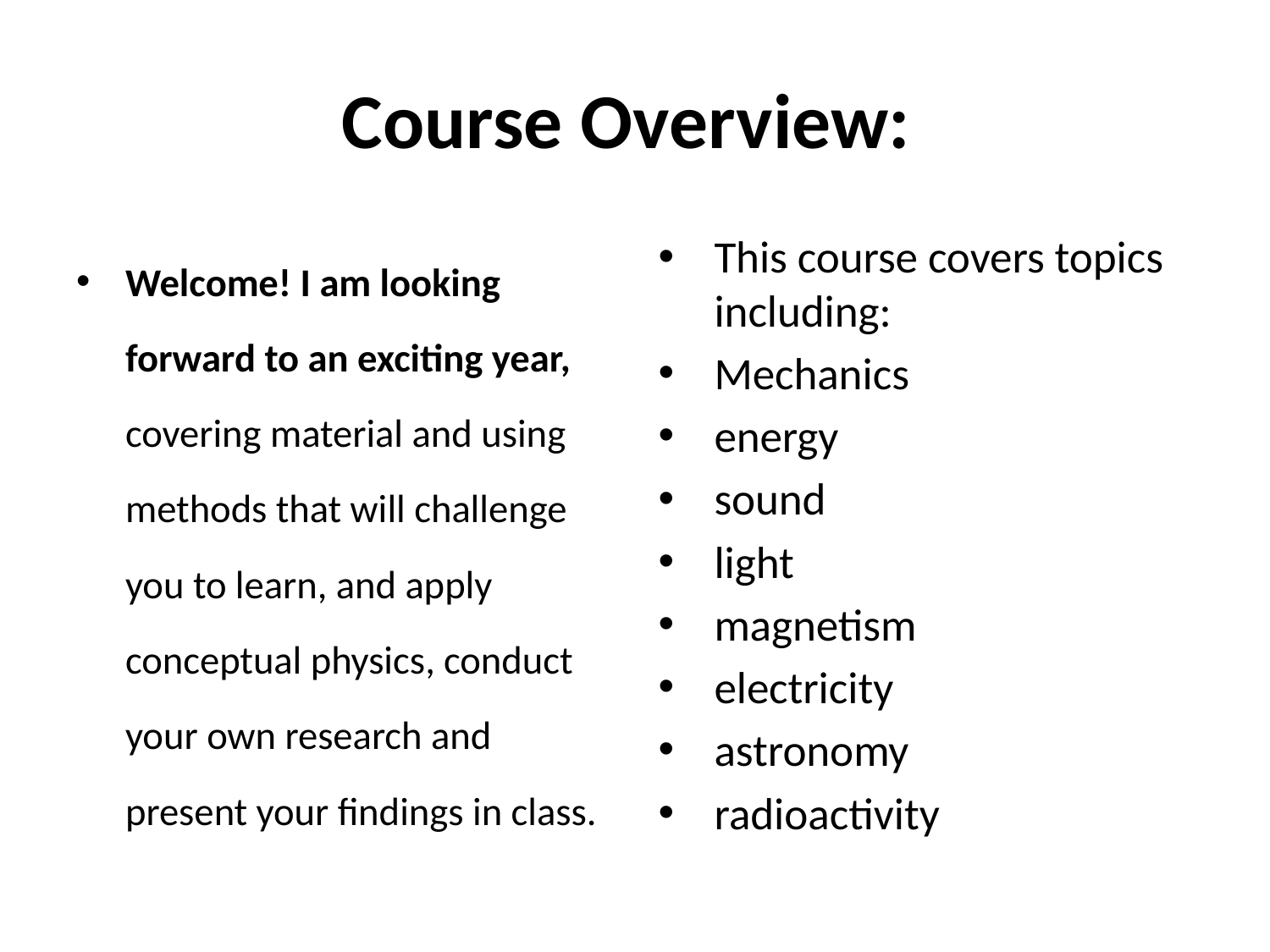

# Course Overview:
Welcome! I am looking forward to an exciting year, covering material and using methods that will challenge you to learn, and apply conceptual physics, conduct your own research and present your findings in class.
This course covers topics including:
Mechanics
energy
sound
light
magnetism
electricity
astronomy
radioactivity